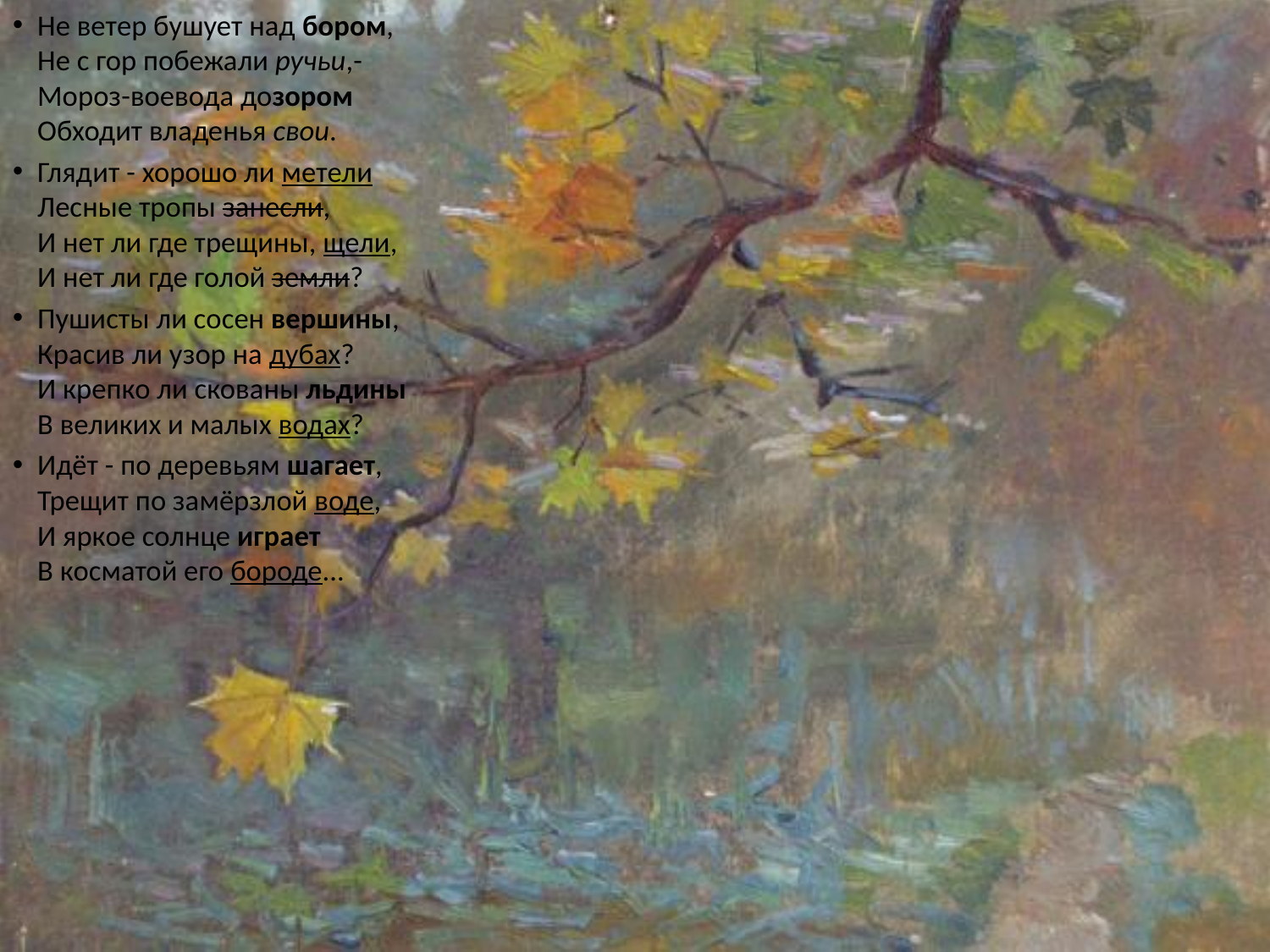

Не ветер бушует над бором,
Не с гор побежали ручьи,-
Мороз-воевода дозором
Обходит владенья свои.
Глядит - хорошо ли метели
Лесные тропы занесли,
И нет ли где трещины, щели,
И нет ли где голой земли?
Пушисты ли сосен вершины,
Красив ли узор на дубах?
И крепко ли скованы льдины
В великих и малых водах?
Идёт - по деревьям шагает,
Трещит по замёрзлой воде,
И яркое солнце играет
В косматой его бороде...